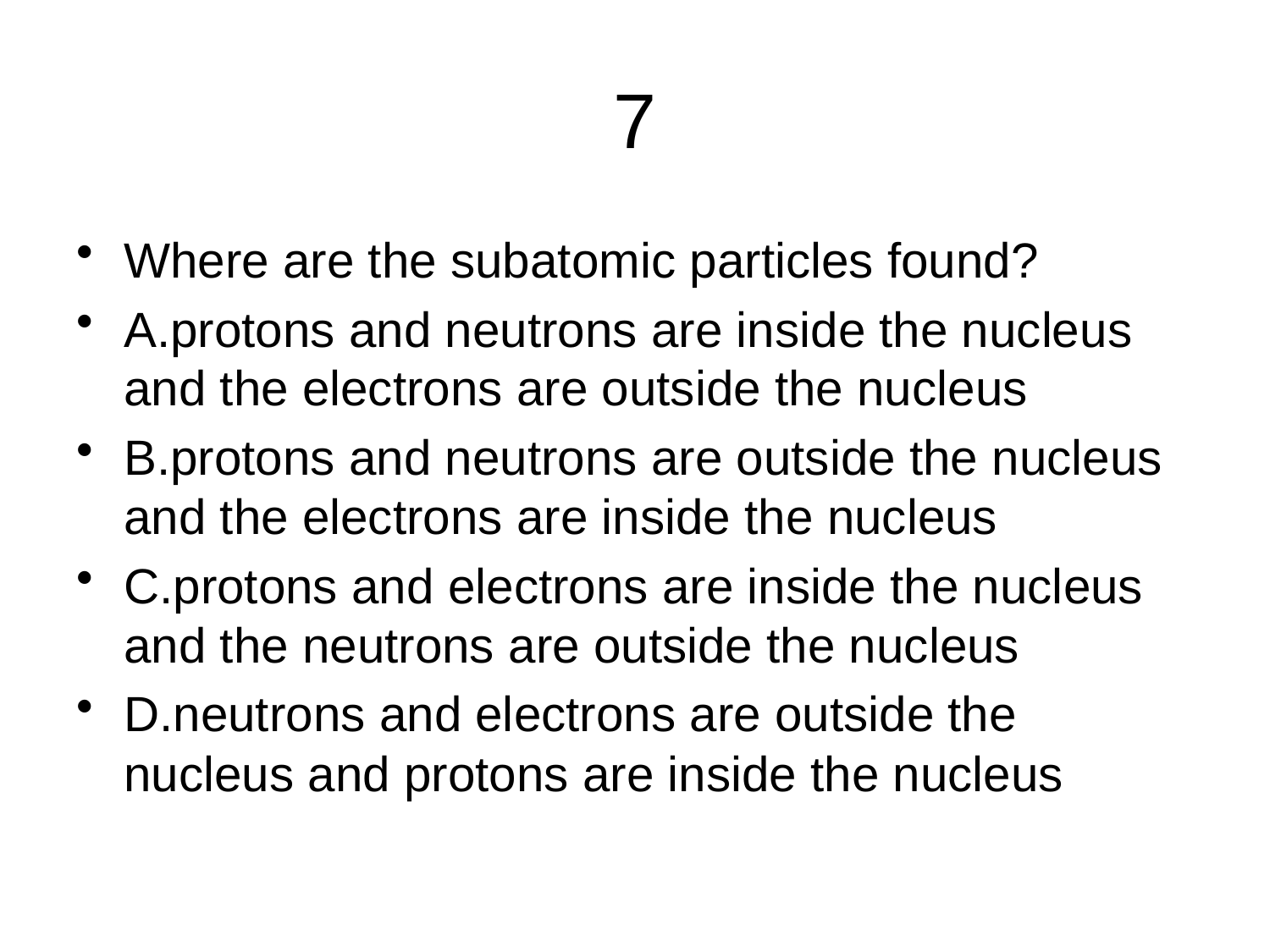

# 7
Where are the subatomic particles found?
A.protons and neutrons are inside the nucleus and the electrons are outside the nucleus
B.protons and neutrons are outside the nucleus and the electrons are inside the nucleus
C.protons and electrons are inside the nucleus and the neutrons are outside the nucleus
D.neutrons and electrons are outside the nucleus and protons are inside the nucleus